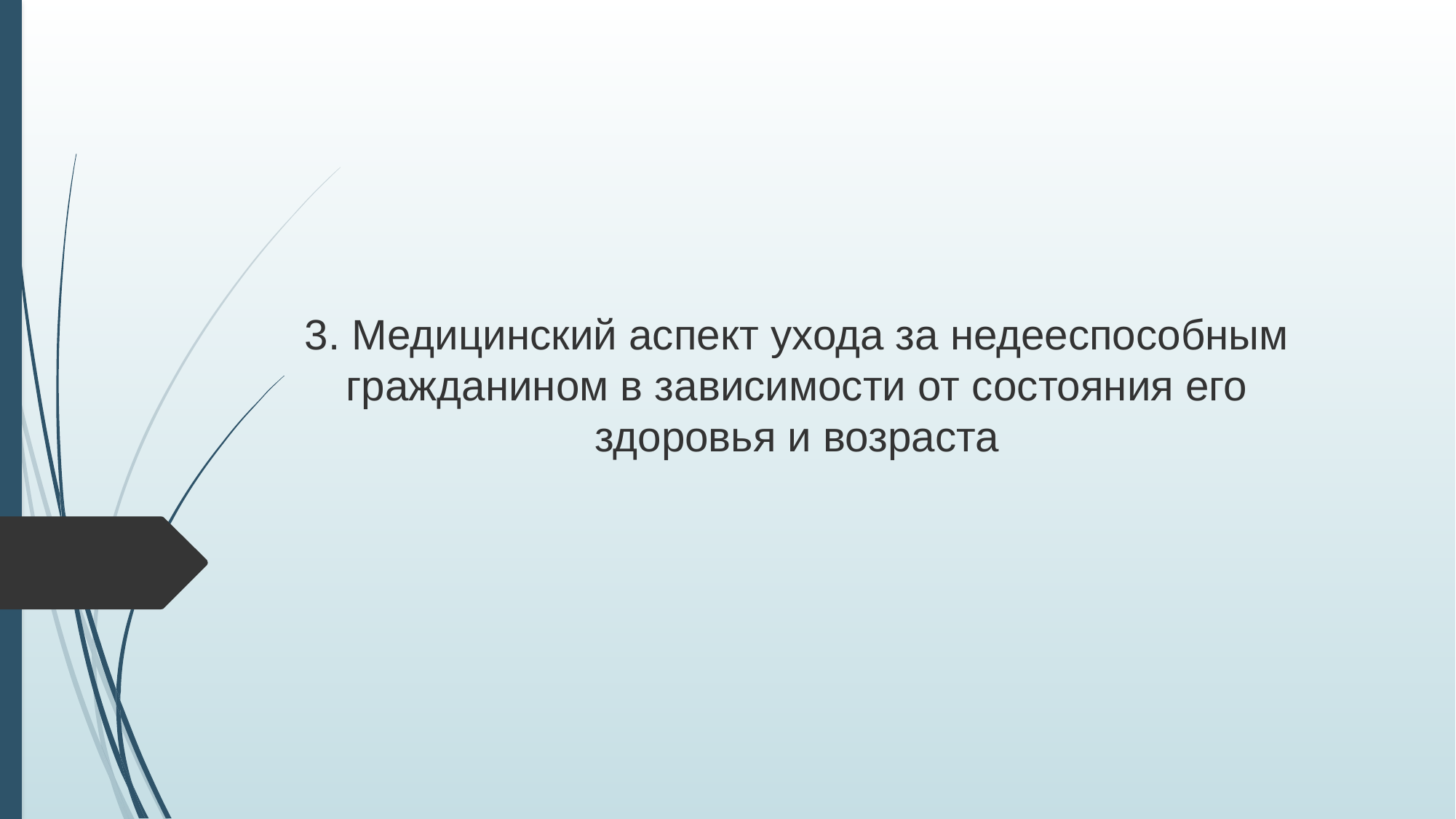

3. Медицинский аспект ухода за недееспособным гражданином в зависимости от состояния его здоровья и возраста